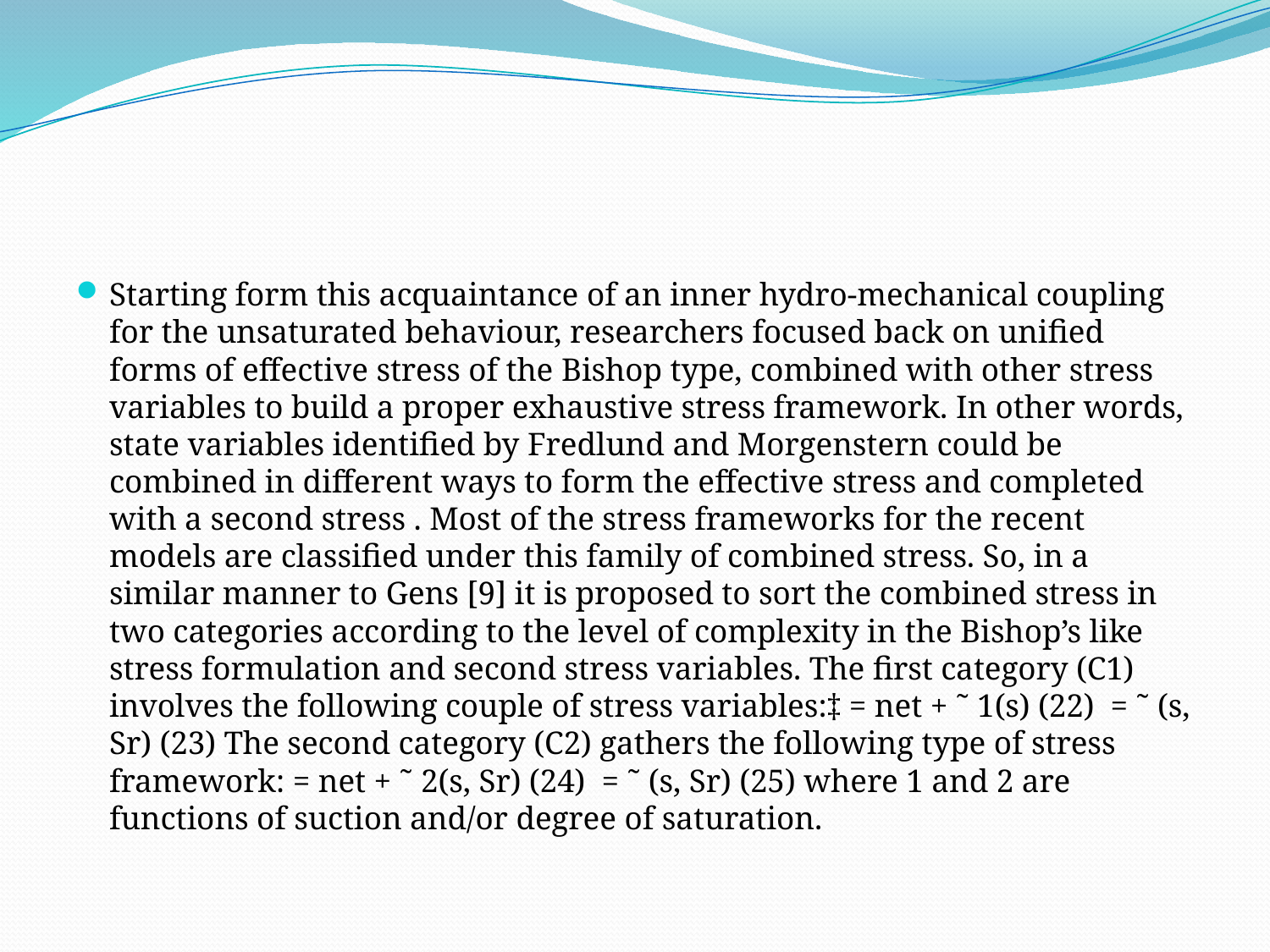

#
Starting form this acquaintance of an inner hydro-mechanical coupling for the unsaturated behaviour, researchers focused back on unified forms of effective stress of the Bishop type, combined with other stress variables to build a proper exhaustive stress framework. In other words, state variables identified by Fredlund and Morgenstern could be combined in different ways to form the effective stress and completed with a second stress . Most of the stress frameworks for the recent models are classified under this family of combined stress. So, in a similar manner to Gens [9] it is proposed to sort the combined stress in two categories according to the level of complexity in the Bishop’s like stress formulation and second stress variables. The first category (C1) involves the following couple of stress variables:‡ = net + ˜ 1(s) (22)  = ˜ (s, Sr) (23) The second category (C2) gathers the following type of stress framework: = net + ˜ 2(s, Sr) (24)  = ˜ (s, Sr) (25) where 1 and 2 are functions of suction and/or degree of saturation.